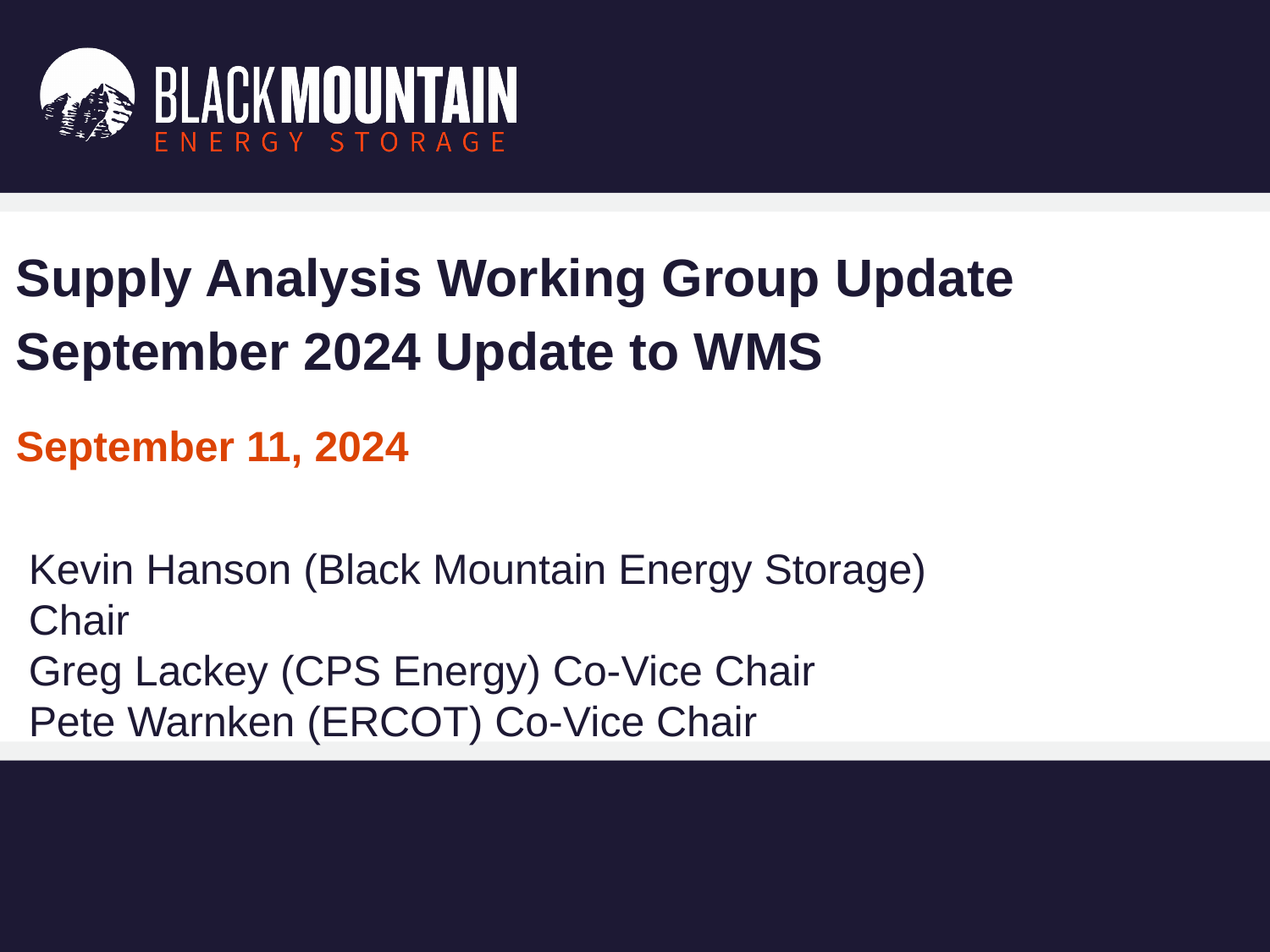

Supply Analysis Working Group Update
September 2024 Update to WMS

September 11, 2024
Kevin Hanson (Black Mountain Energy Storage) Chair
Greg Lackey (CPS Energy) Co-Vice Chair
Pete Warnken (ERCOT) Co-Vice Chair